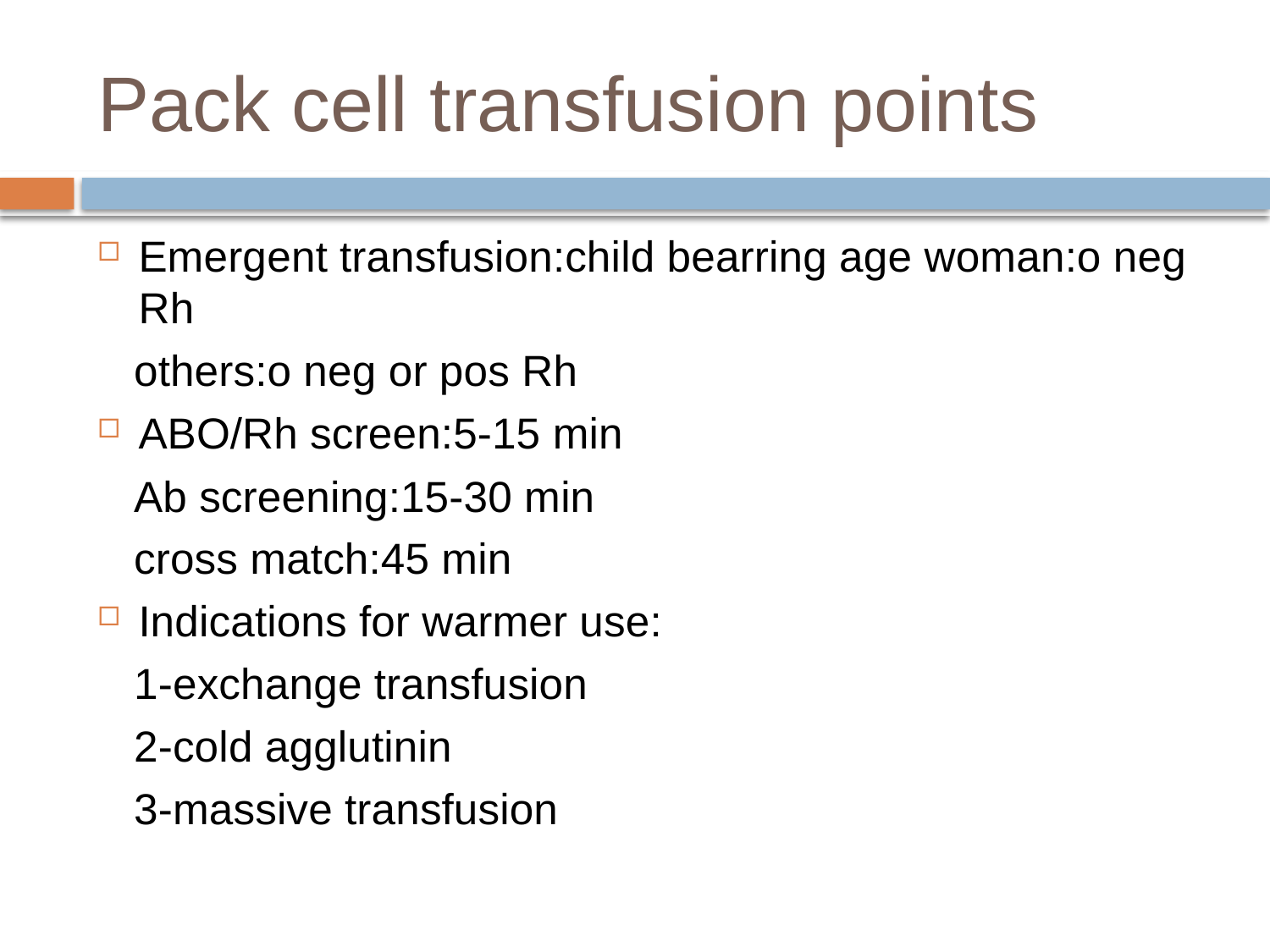

# Pack cell transfusion points
Emergent transfusion:child bearring age woman:o neg Rh
   others:o neg or pos Rh
ABO/Rh screen:5-15 min
   Ab screening:15-30 min
   cross match:45 min
Indications for warmer use:
   1-exchange transfusion
   2-cold agglutinin
   3-massive transfusion